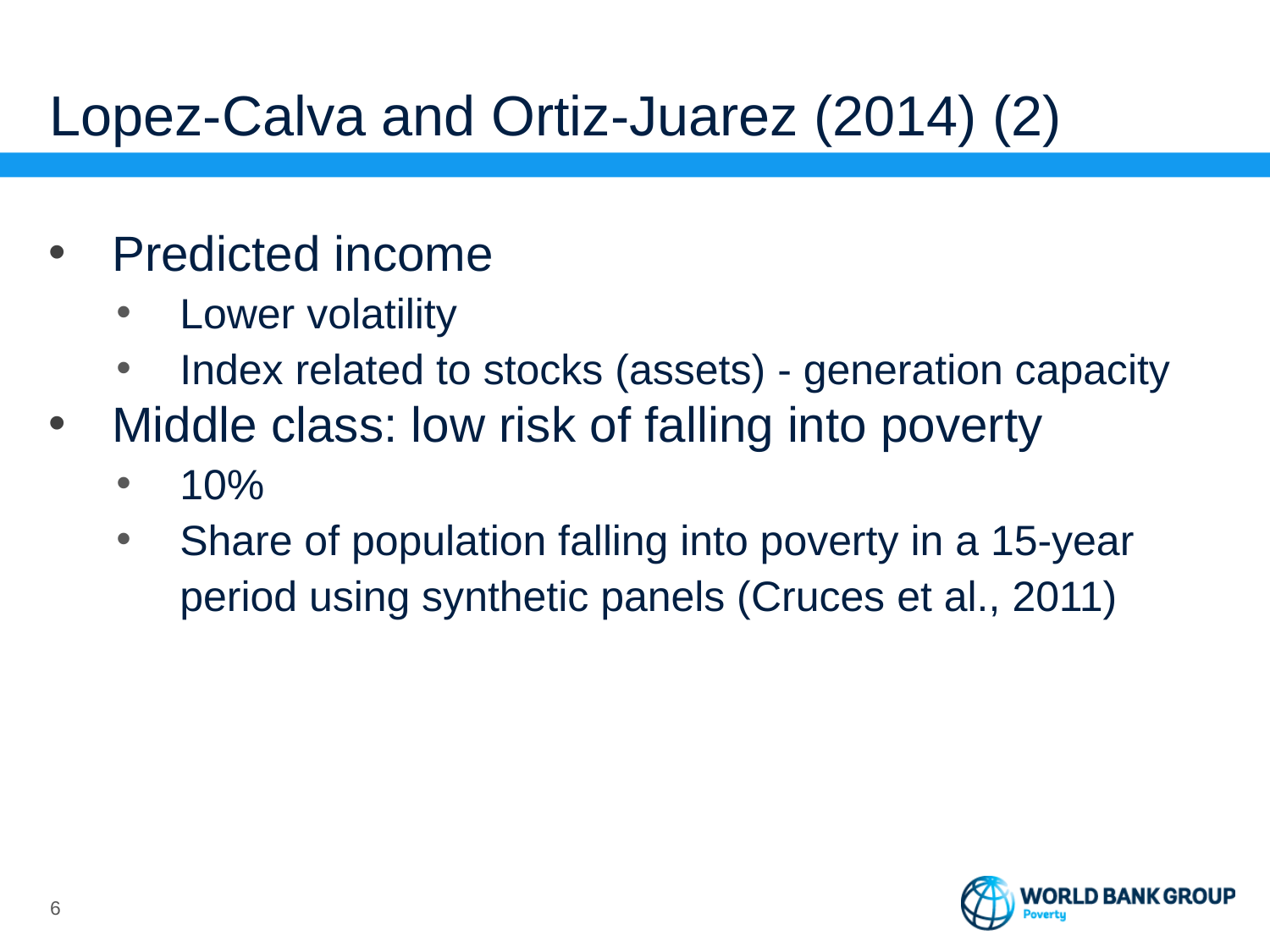

# Lopez-Calva and Ortiz-Juarez (2014) (2)
Predicted income
Lower volatility
Index related to stocks (assets) - generation capacity
Middle class: low risk of falling into poverty
10%
Share of population falling into poverty in a 15-year period using synthetic panels (Cruces et al., 2011)
6